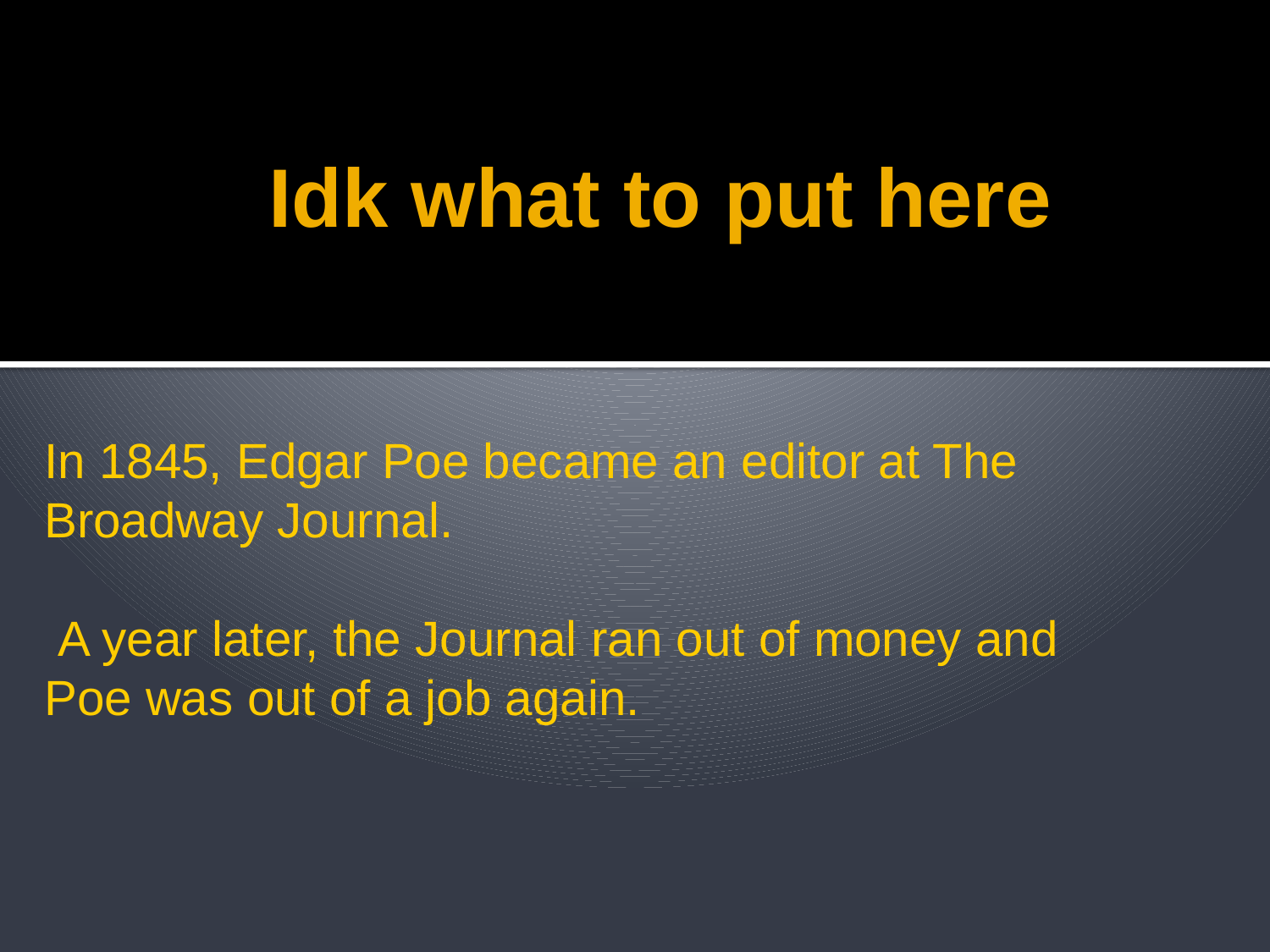

# Idk what to put here

In 1845, Edgar Poe became an editor at The Broadway Journal.

 A year later, the Journal ran out of money and Poe was out of a job again.